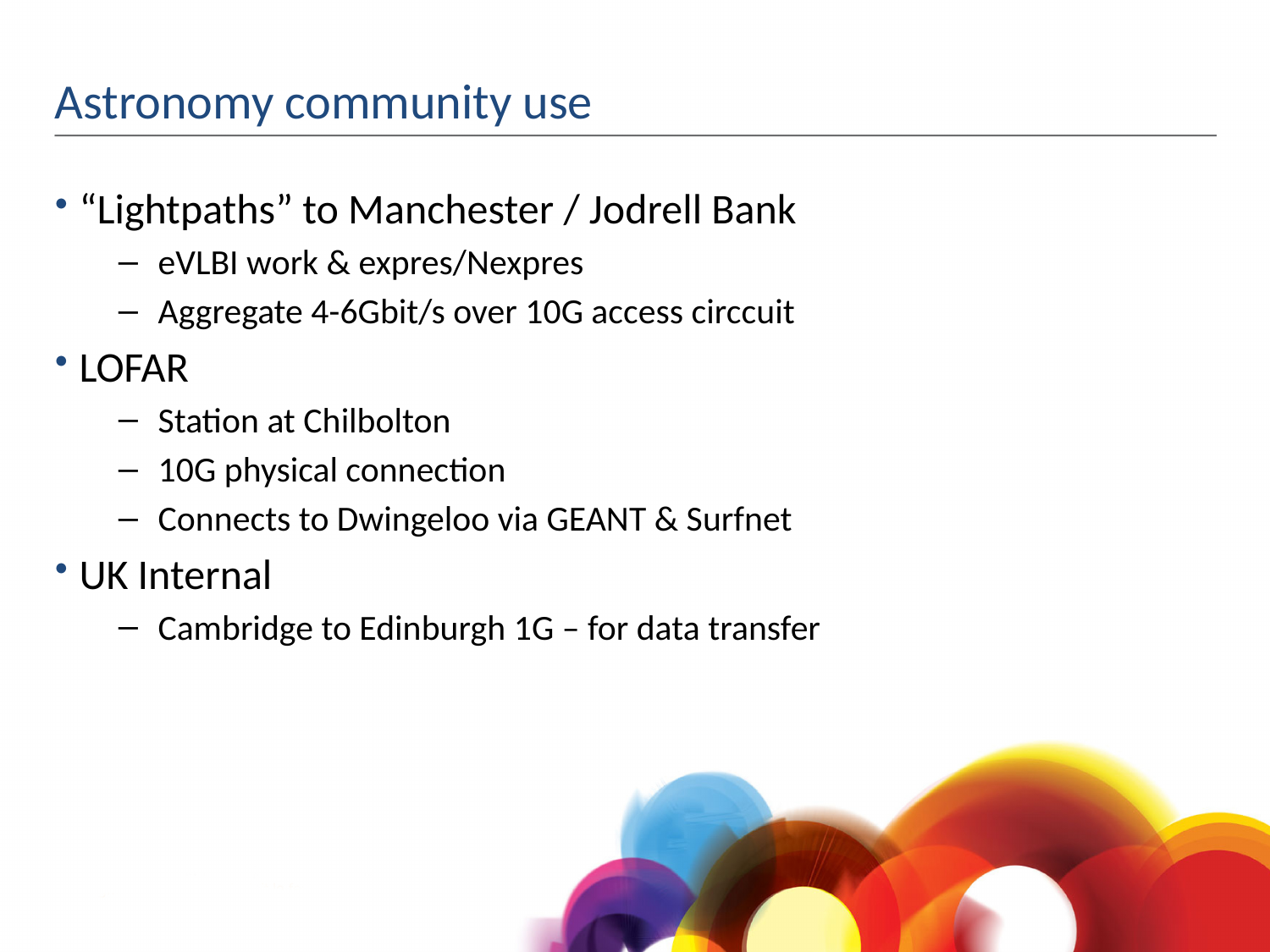

# Astronomy community use
“Lightpaths” to Manchester / Jodrell Bank
eVLBI work & expres/Nexpres
Aggregate 4-6Gbit/s over 10G access circcuit
LOFAR
Station at Chilbolton
10G physical connection
Connects to Dwingeloo via GEANT & Surfnet
UK Internal
Cambridge to Edinburgh 1G – for data transfer